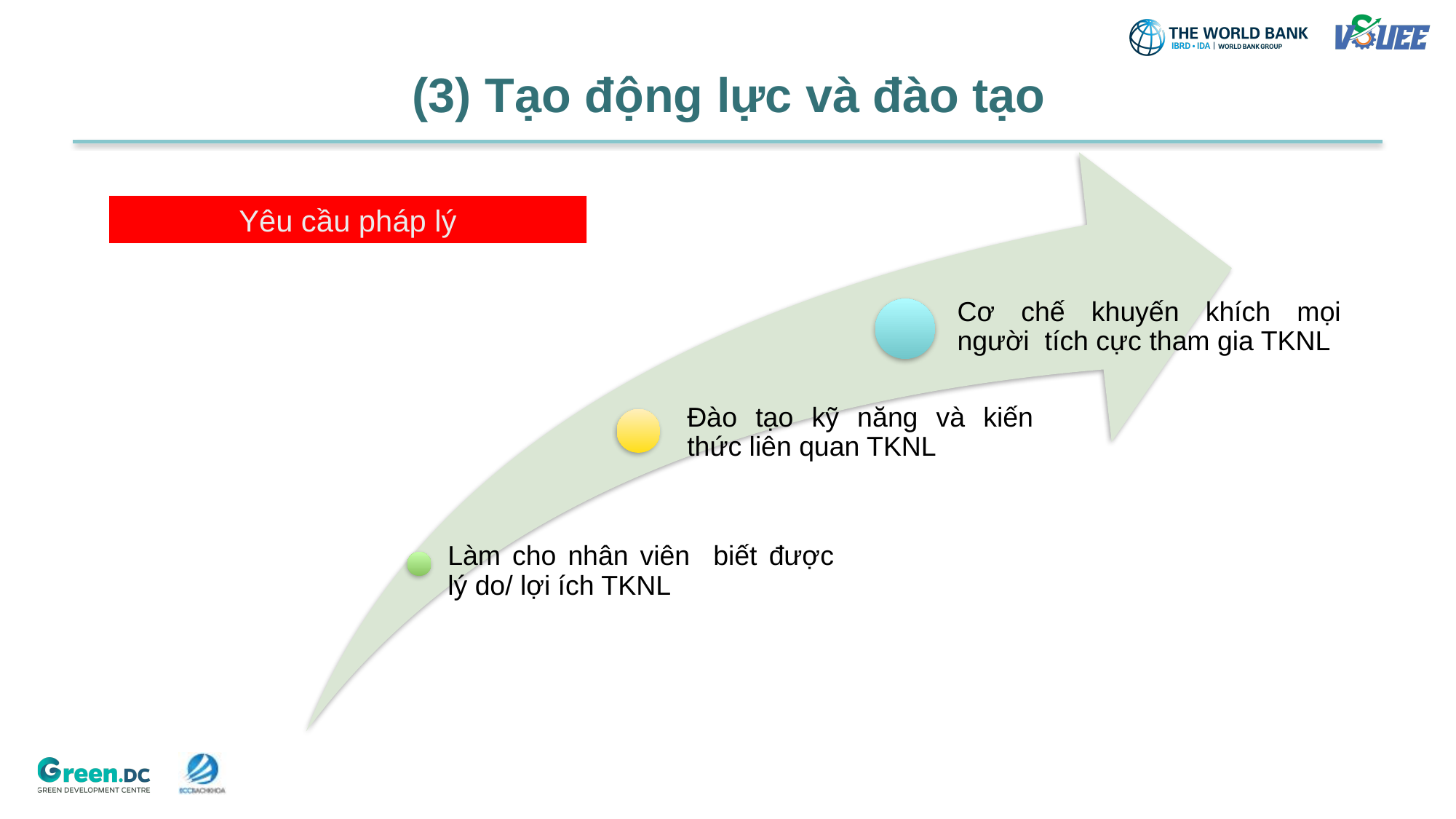

# (3) Tạo động lực và đào tạo
Làm cho nhân viên  biết được lý do/ lợi ích TKNL
Đào tạo kỹ năng và kiến thức liên quan TKNL
Cơ chế khuyến khích mọi người  tích cực tham gia TKNL
Yêu cầu pháp lý